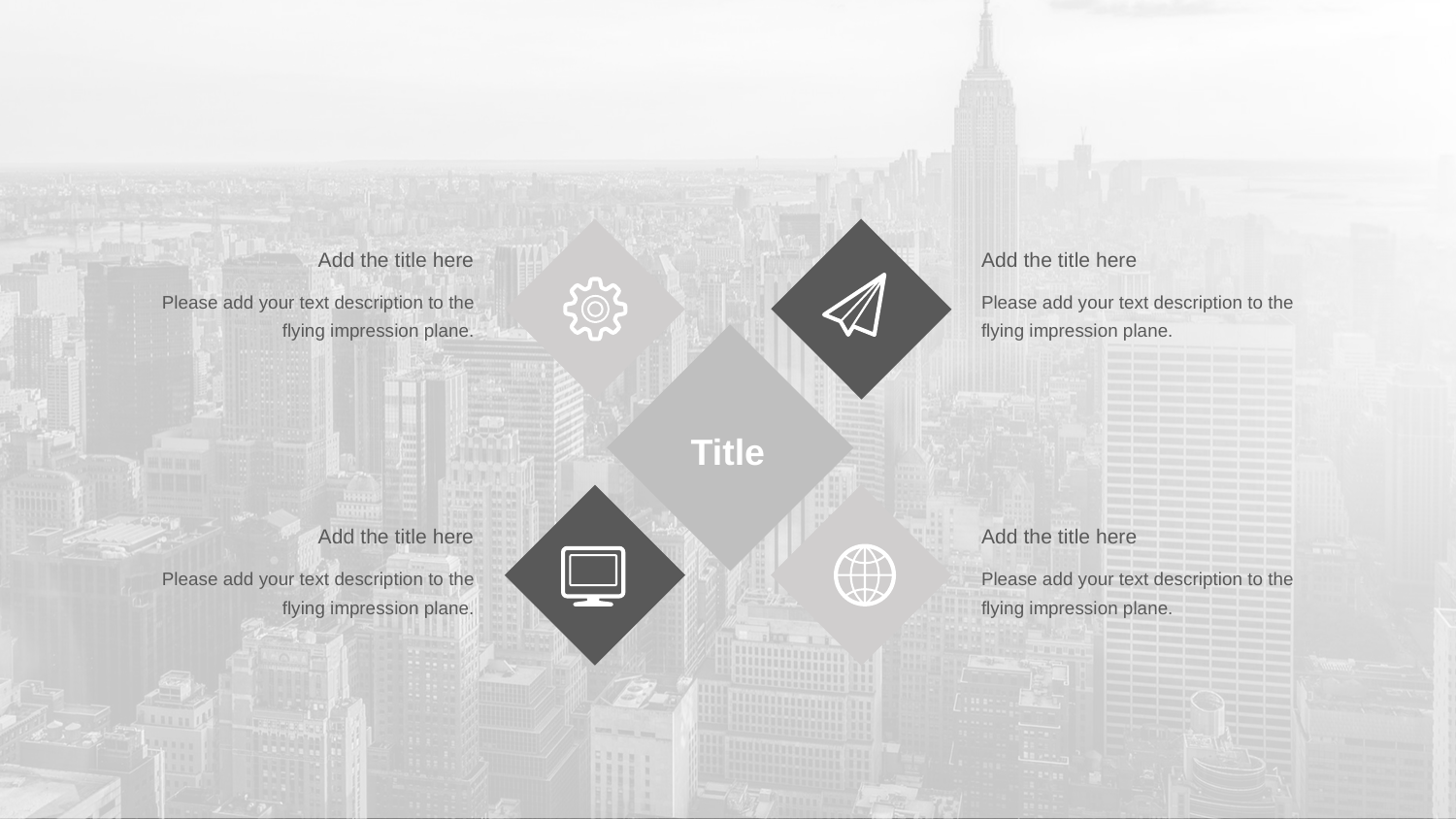

Add the title here

Please add your text description to the flying impression plane.

Add the title here

Please add your text description to the flying impression plane.

Title

Add the title here

Please add your text description to the flying impression plane.

Add the title here

Please add your text description to the flying impression plane.